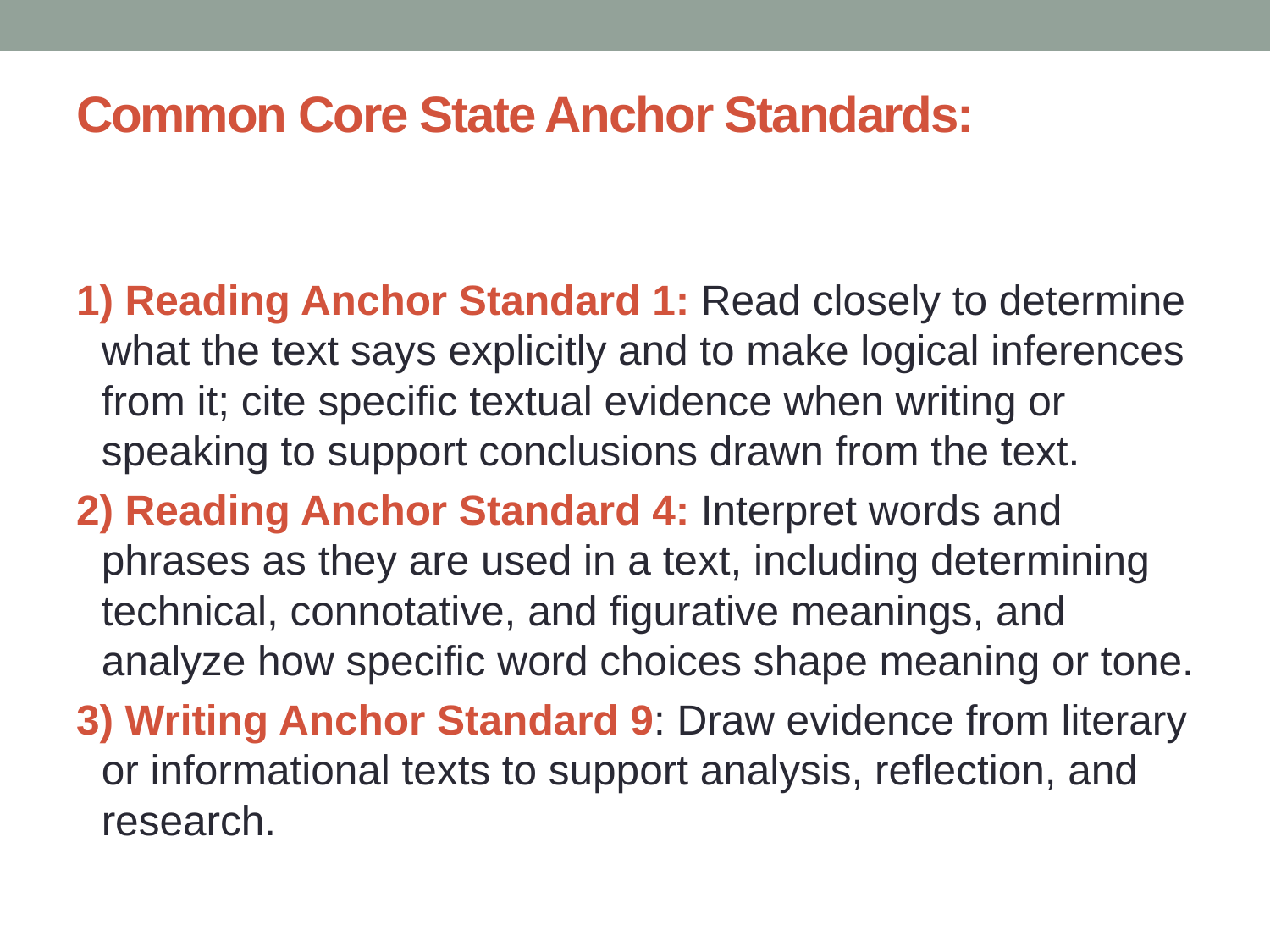

# Common Core State Anchor Standards:

1) Reading Anchor Standard 1: Read closely to determine what the text says explicitly and to make logical inferences from it; cite specific textual evidence when writing or speaking to support conclusions drawn from the text.
2) Reading Anchor Standard 4: Interpret words and phrases as they are used in a text, including determining technical, connotative, and figurative meanings, and analyze how specific word choices shape meaning or tone.
3) Writing Anchor Standard 9: Draw evidence from literary or informational texts to support analysis, reflection, and research.